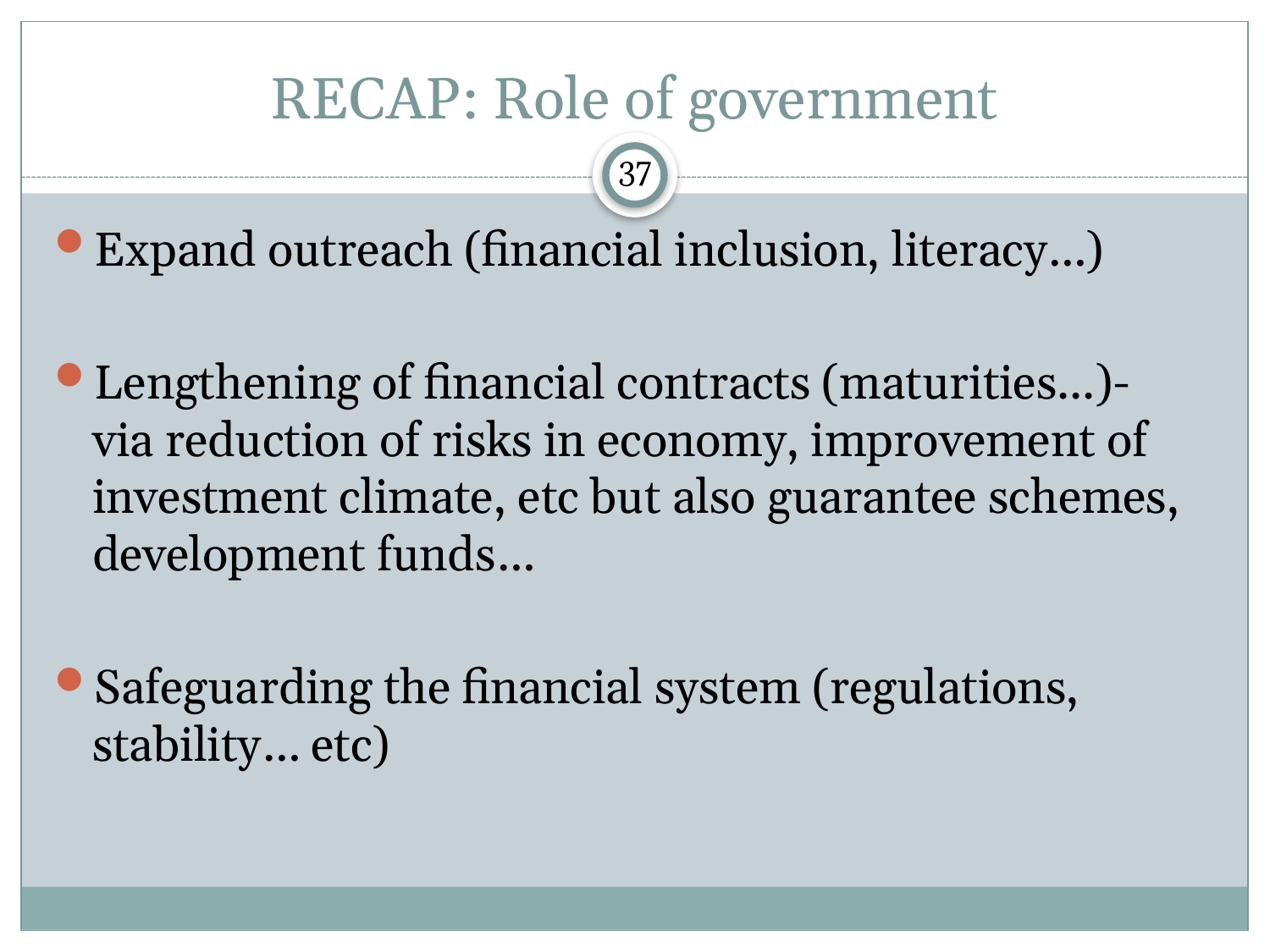

# RECAP: Role of government
37
Expand outreach (financial inclusion, literacy…)

Lengthening of financial contracts (maturities...)-  via reduction of risks in economy, improvement of investment climate, etc but also guarantee schemes, development funds…

Safeguarding the financial system (regulations, stability… etc)